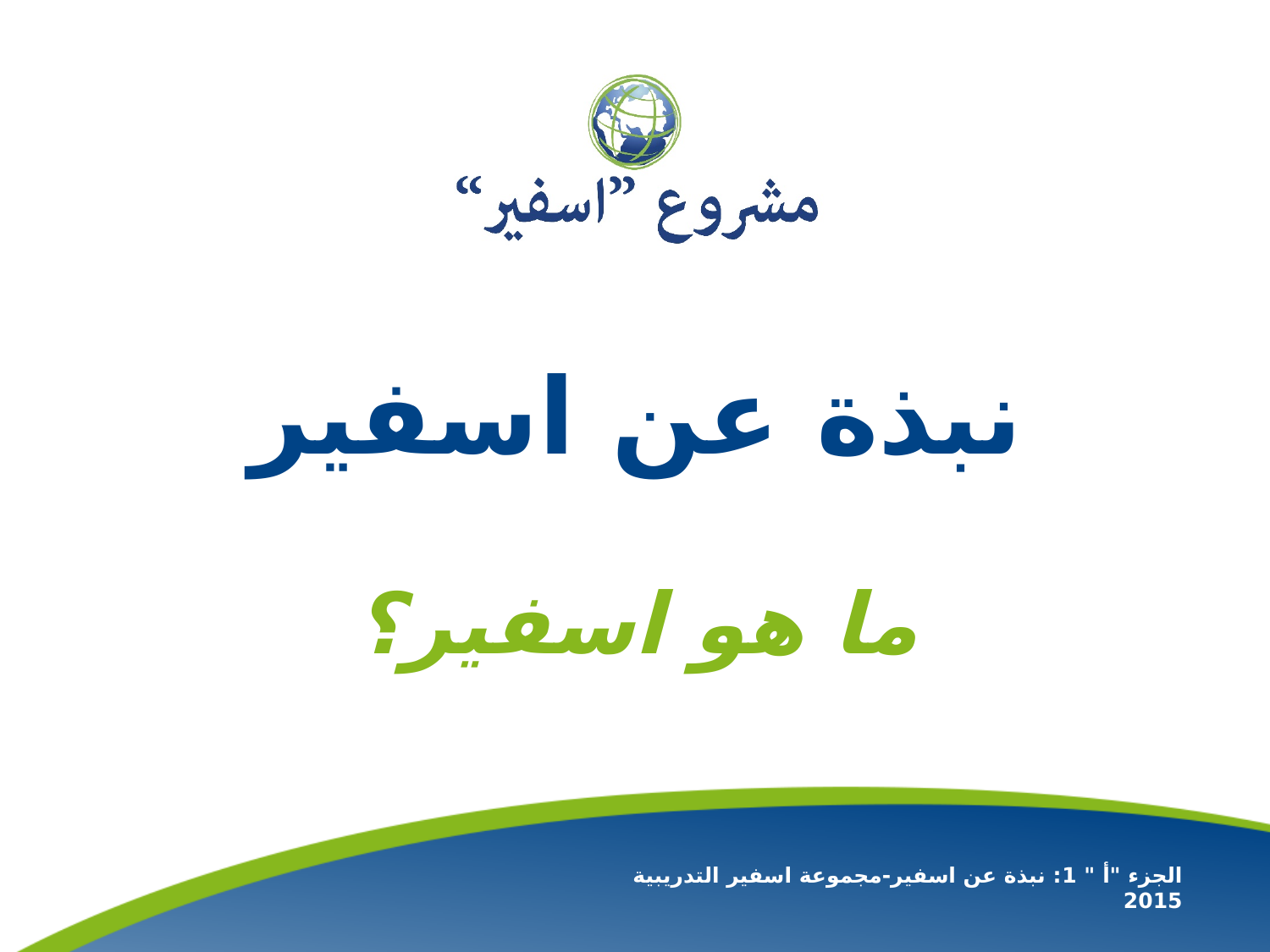

# نبذة عن اسفير
ما هو اسفير؟
الجزء "أ " 1: نبذة عن اسفير-مجموعة اسفير التدريبية 2015